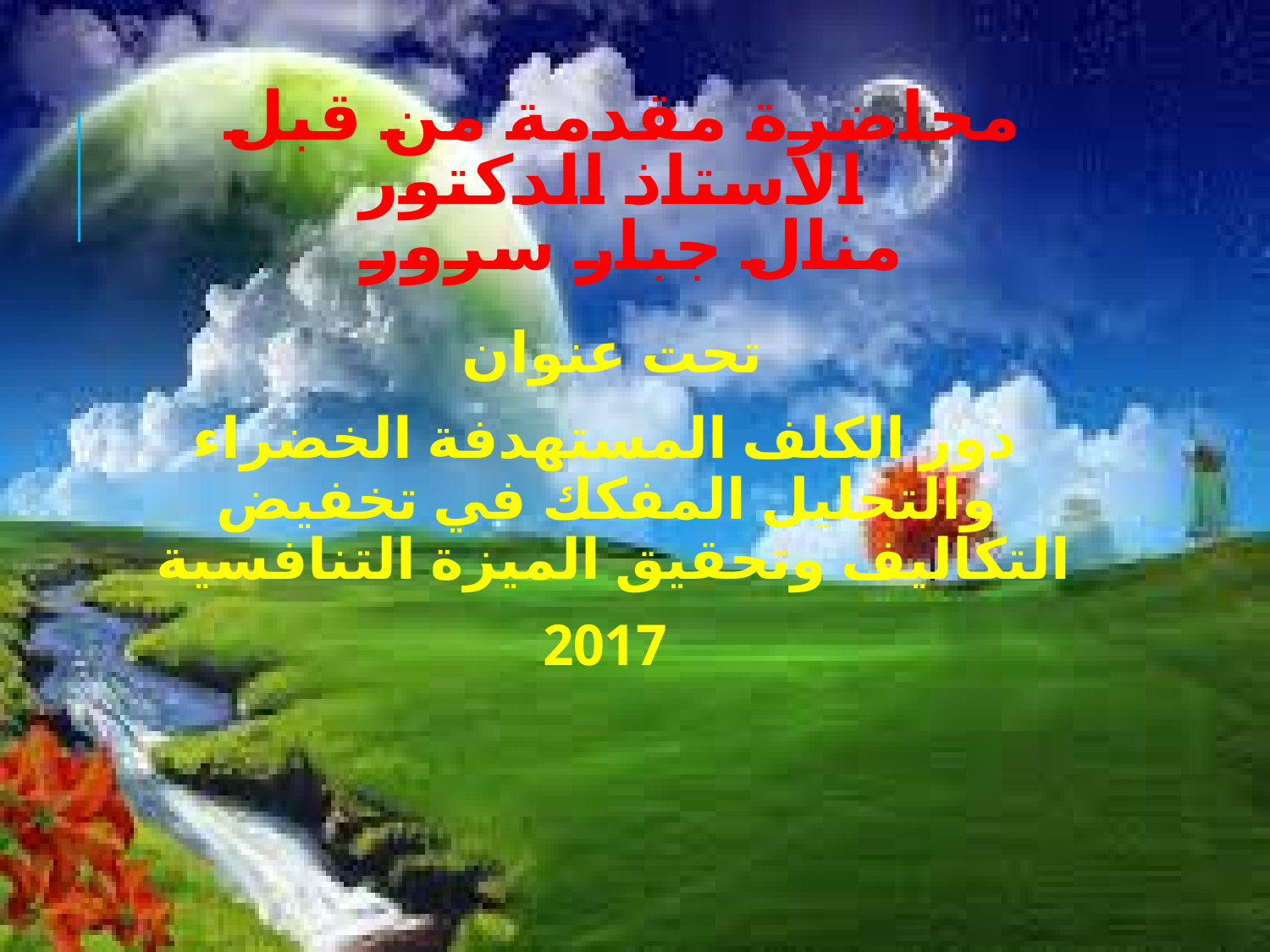

# محاضرة مقدمة من قبل  الاستاذ الدكتور منال جبار سرور
تحت عنوان
دور الكلف المستهدفة الخضراء والتحليل المفكك في تخفيض التكاليف وتحقيق الميزة التنافسية
2017